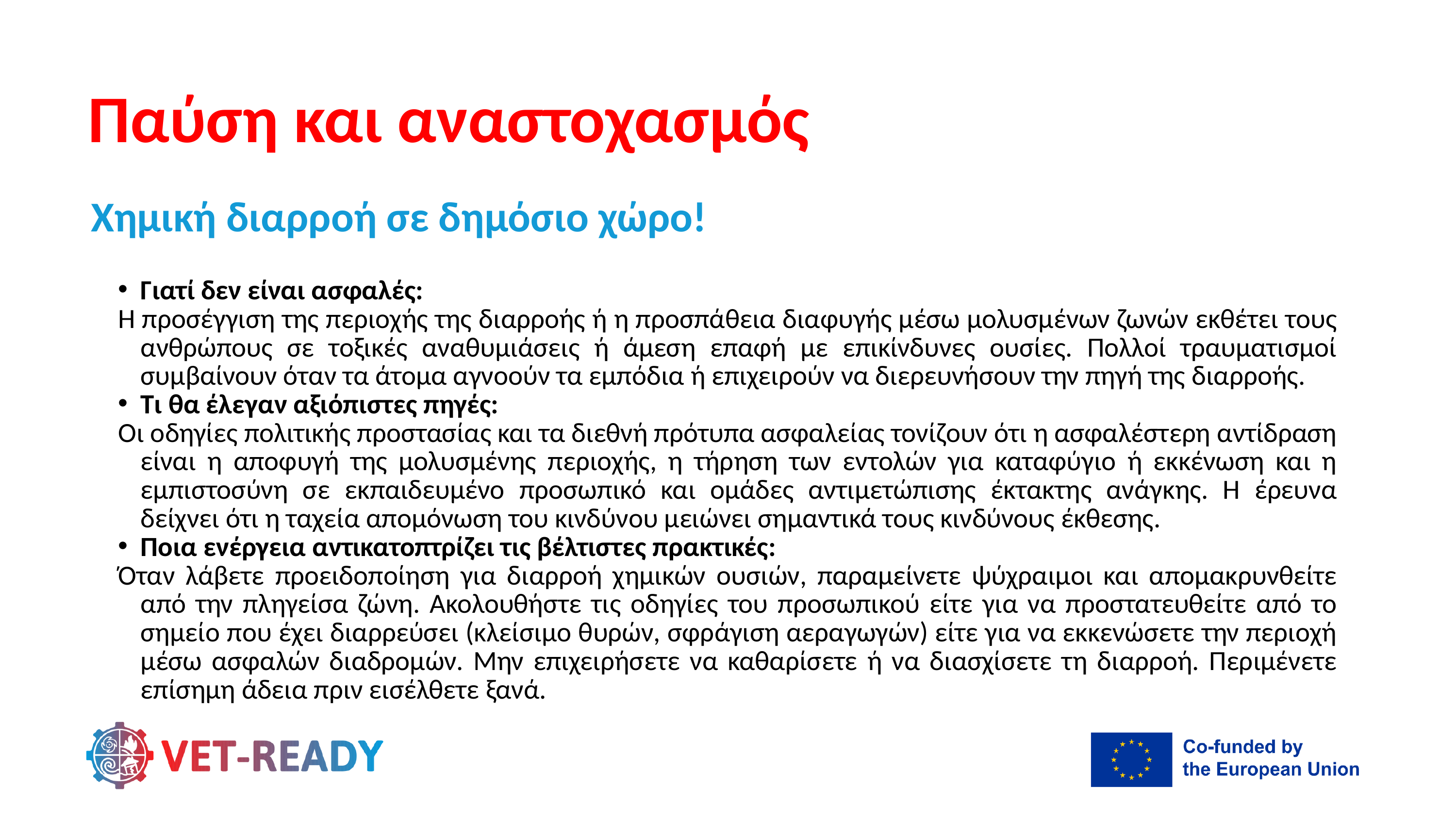

Παύση και αναστοχασμός
Χημική διαρροή σε δημόσιο χώρο!
Γιατί δεν είναι ασφαλές:
Η προσέγγιση της περιοχής της διαρροής ή η προσπάθεια διαφυγής μέσω μολυσμένων ζωνών εκθέτει τους ανθρώπους σε τοξικές αναθυμιάσεις ή άμεση επαφή με επικίνδυνες ουσίες. Πολλοί τραυματισμοί συμβαίνουν όταν τα άτομα αγνοούν τα εμπόδια ή επιχειρούν να διερευνήσουν την πηγή της διαρροής.
Τι θα έλεγαν αξιόπιστες πηγές:
Οι οδηγίες πολιτικής προστασίας και τα διεθνή πρότυπα ασφαλείας τονίζουν ότι η ασφαλέστερη αντίδραση είναι η αποφυγή της μολυσμένης περιοχής, η τήρηση των εντολών για καταφύγιο ή εκκένωση και η εμπιστοσύνη σε εκπαιδευμένο προσωπικό και ομάδες αντιμετώπισης έκτακτης ανάγκης. Η έρευνα δείχνει ότι η ταχεία απομόνωση του κινδύνου μειώνει σημαντικά τους κινδύνους έκθεσης.
Ποια ενέργεια αντικατοπτρίζει τις βέλτιστες πρακτικές:
Όταν λάβετε προειδοποίηση για διαρροή χημικών ουσιών, παραμείνετε ψύχραιμοι και απομακρυνθείτε από την πληγείσα ζώνη. Ακολουθήστε τις οδηγίες του προσωπικού είτε για να προστατευθείτε από το σημείο που έχει διαρρεύσει (κλείσιμο θυρών, σφράγιση αεραγωγών) είτε για να εκκενώσετε την περιοχή μέσω ασφαλών διαδρομών. Μην επιχειρήσετε να καθαρίσετε ή να διασχίσετε τη διαρροή. Περιμένετε επίσημη άδεια πριν εισέλθετε ξανά.